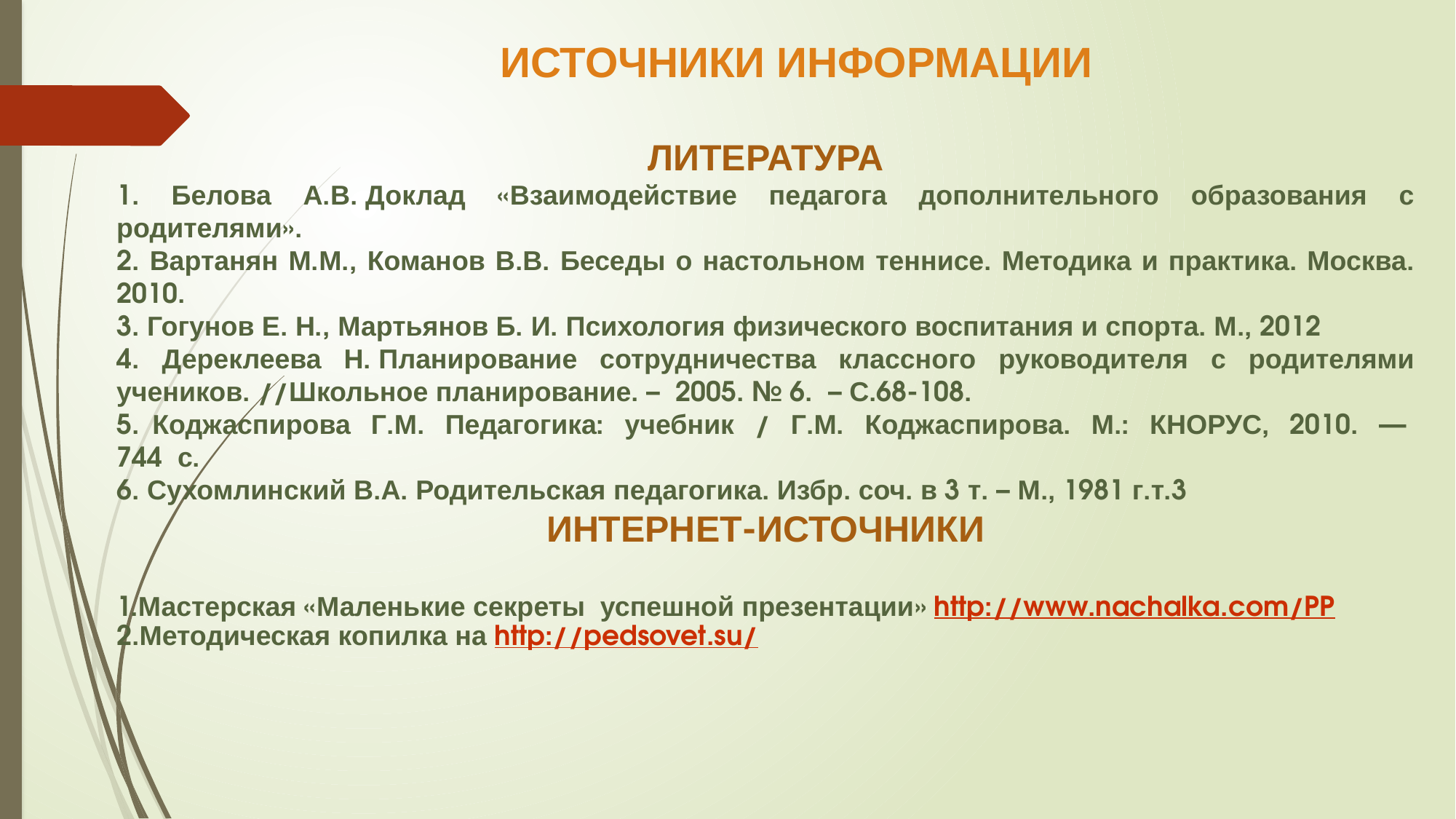

ИСТОЧНИКИ ИНФОРМАЦИИ
ЛИТЕРАТУРА
1. Белова А.В. Доклад «Взаимодействие педагога дополнительного образования с родителями».
2. Вартанян М.М., Команов В.В. Беседы о настольном теннисе. Методика и практика. Москва. 2010.
3. Гогунов Е. Н., Мартьянов Б. И. Психология физического воспитания и спорта. М., 2012
4. Дереклеева Н. Планирование сотрудничества классного руководителя с родителями учеников. //Школьное планирование. –  2005. № 6.  – С.68-108.
5. Коджаспирова  Г.М.  Педагогика:  учебник  /  Г.М.  Коджаспирова.  М.:  КНОРУС,  2010.  —  744  с.
6. Сухомлинский В.А. Родительская педагогика. Избр. соч. в 3 т. – М., 1981 г.т.3
ИНТЕРНЕТ-ИСТОЧНИКИ

Мастерская «Маленькие секреты  успешной презентации» http://www.nachalka.com/PP
Методическая копилка на http://pedsovet.su/